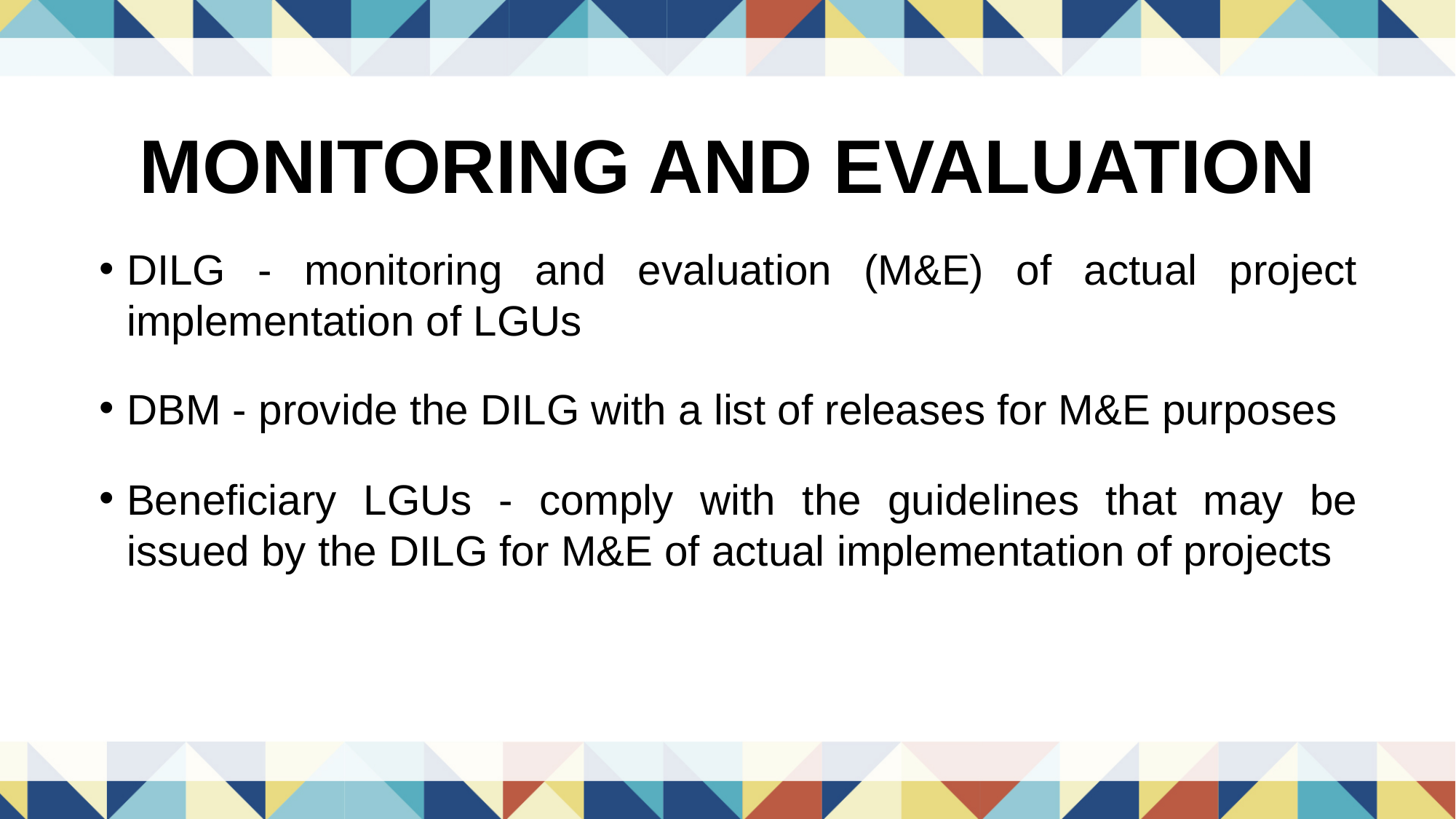

MONITORING AND EVALUATION
DILG - monitoring and evaluation (M&E) of actual project implementation of LGUs

DBM - provide the DILG with a list of releases for M&E purposes

Beneficiary LGUs - comply with the guidelines that may be issued by the DILG for M&E of actual implementation of projects